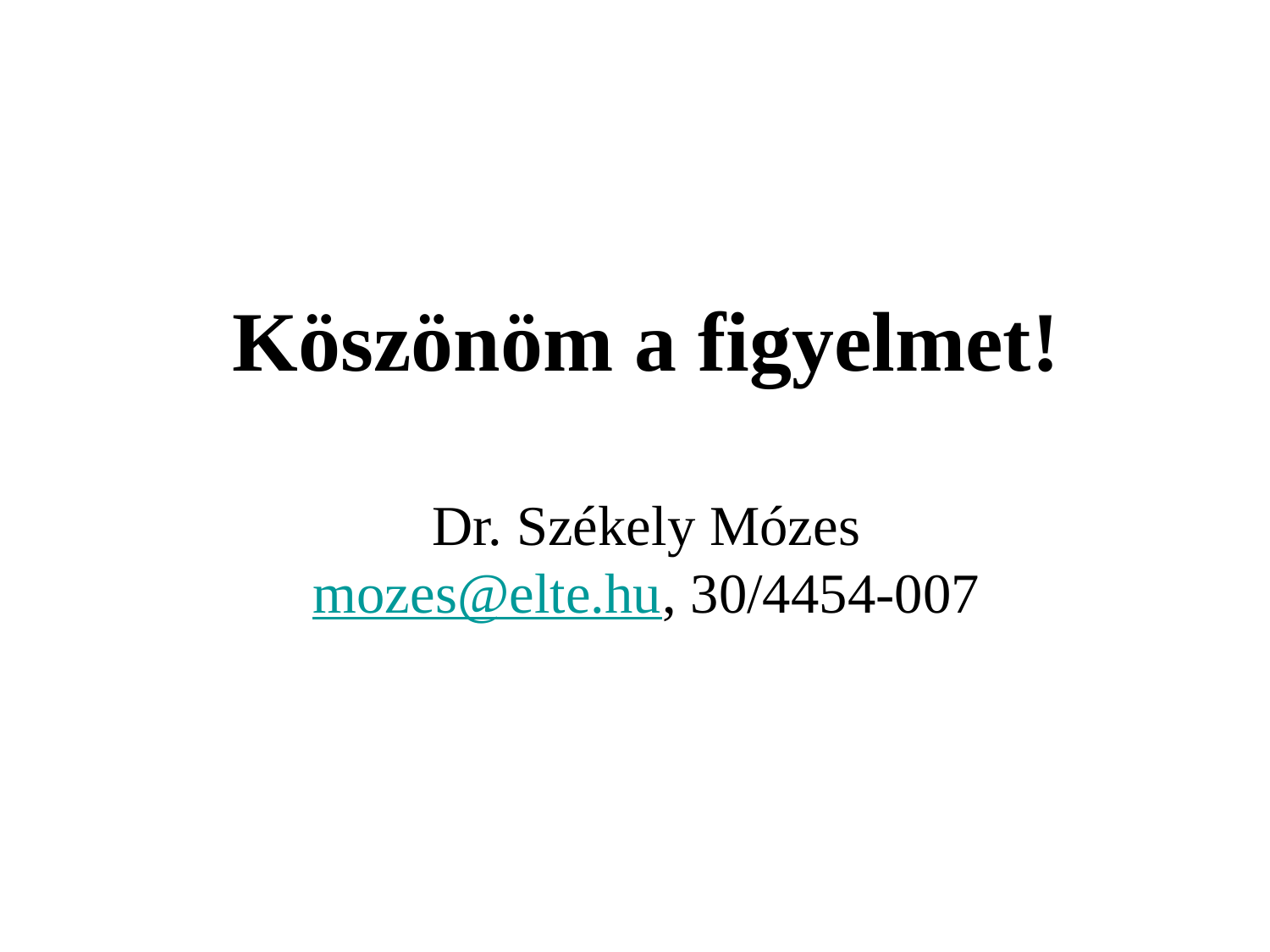

# Köszönöm a figyelmet! Dr. Székely Mózes mozes@elte.hu, 30/4454-007